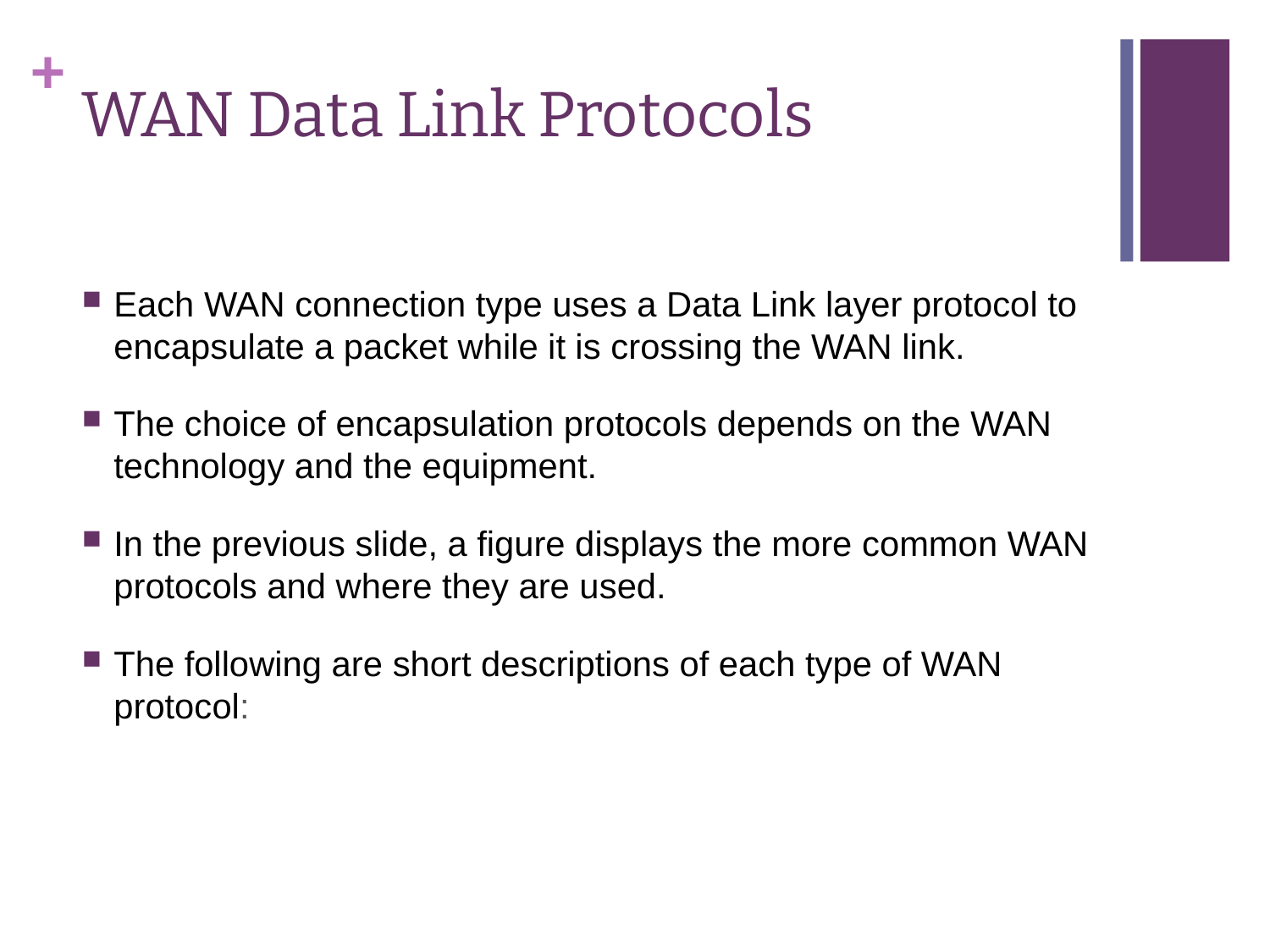

# WAN Data Link Protocols
Each WAN connection type uses a Data Link layer protocol to encapsulate a packet while it is crossing the WAN link.
The choice of encapsulation protocols depends on the WAN technology and the equipment.
In the previous slide, a figure displays the more common WAN protocols and where they are used.
The following are short descriptions of each type of WAN protocol: